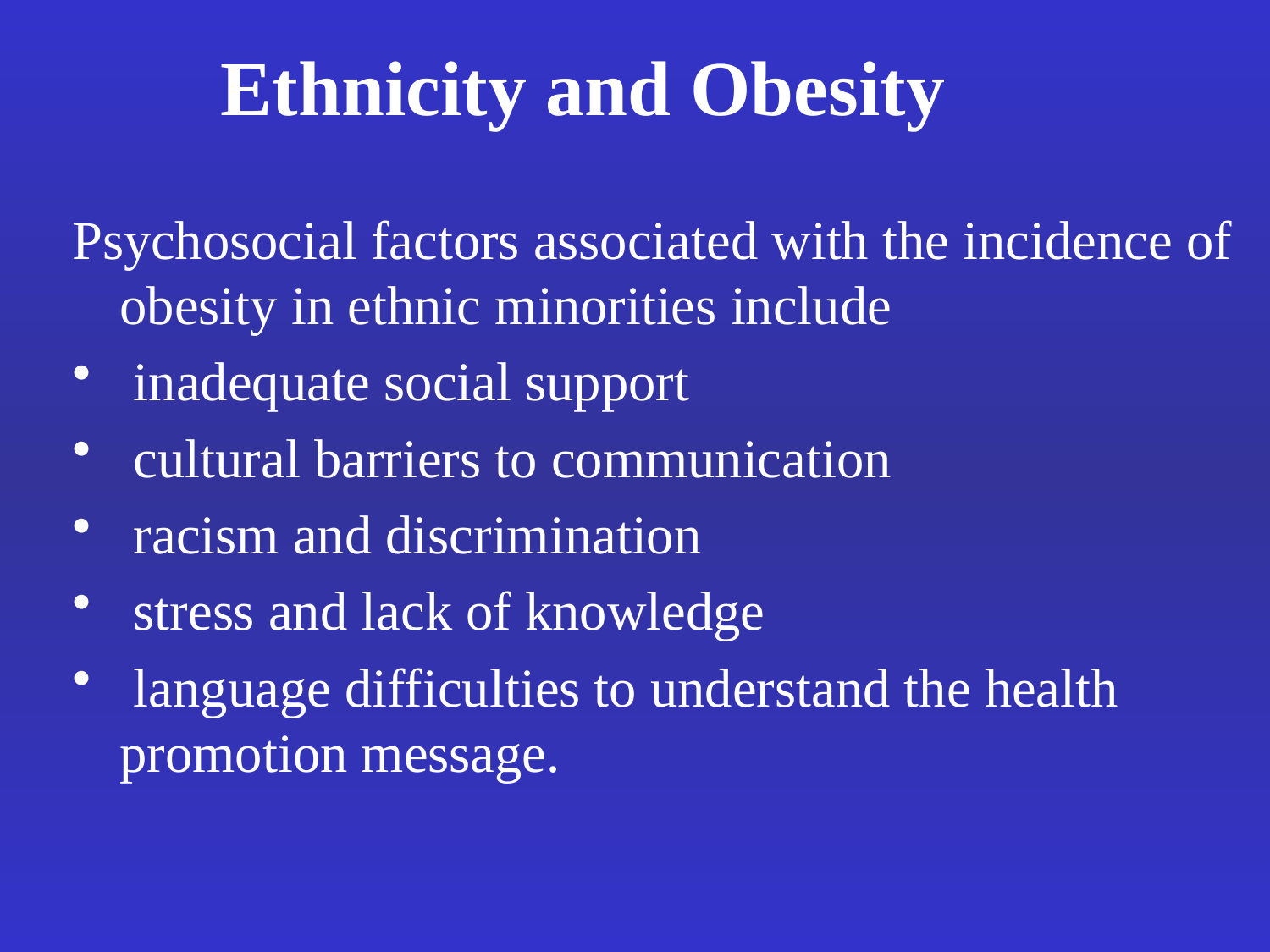

# Ethnicity and Obesity
Psychosocial factors associated with the incidence of obesity in ethnic minorities include
 inadequate social support
 cultural barriers to communication
 racism and discrimination
 stress and lack of knowledge
 language difficulties to understand the health promotion message.